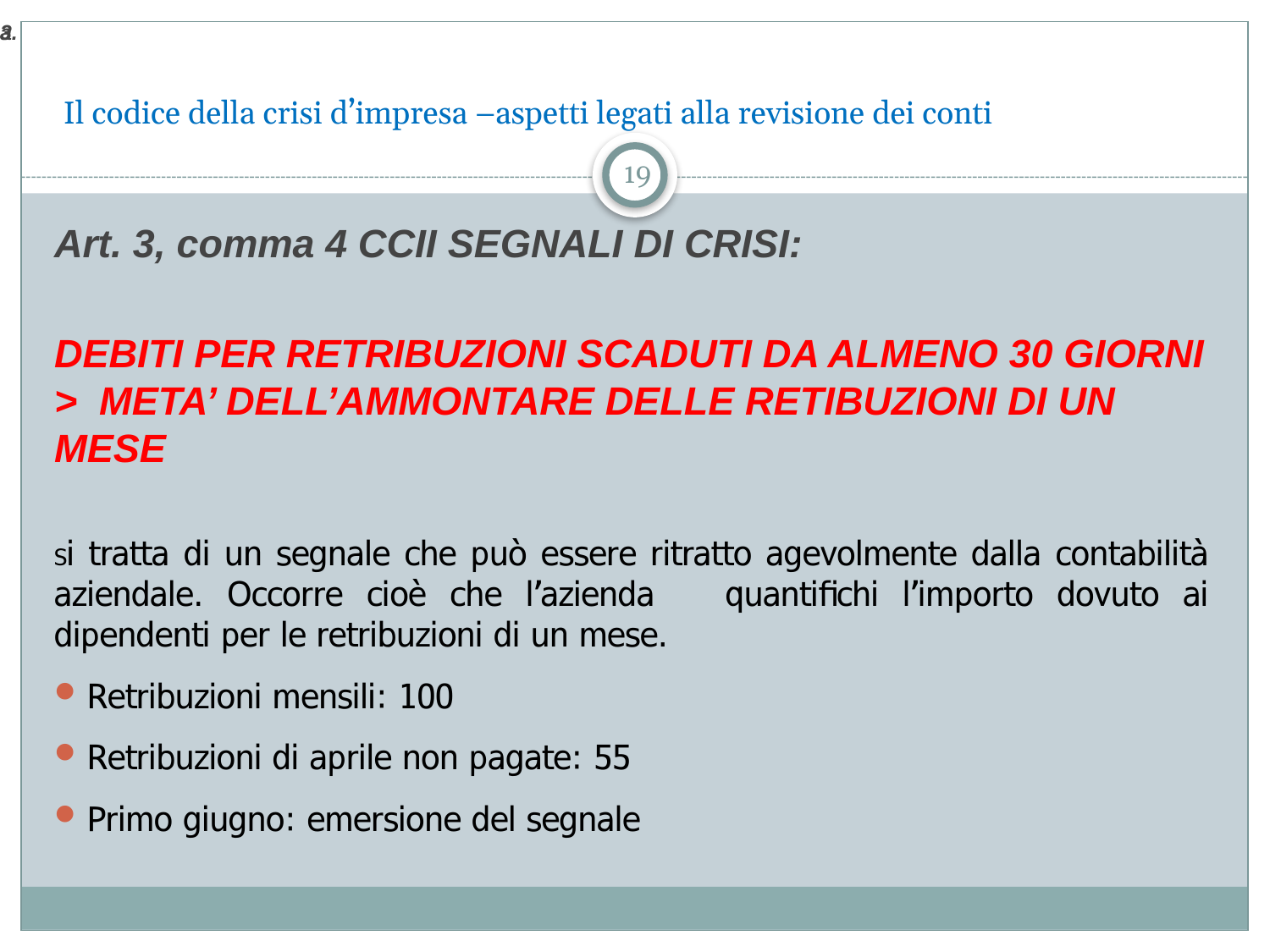

3.
a
# Il codice della crisi d’impresa –aspetti legati alla revisione dei conti
19
Art. 3, comma 4 CCII SEGNALI DI CRISI:

DEBITI PER RETRIBUZIONI SCADUTI DA ALMENO 30 GIORNI >  META’ DELL’AMMONTARE DELLE RETIBUZIONI DI UN MESE

Si tratta di un segnale che può essere ritratto agevolmente dalla contabilità aziendale. Occorre cioè che l’azienda   quantifichi l’importo dovuto ai dipendenti per le retribuzioni di un mese.
Retribuzioni mensili: 100
Retribuzioni di aprile non pagate: 55
Primo giugno: emersione del segnale